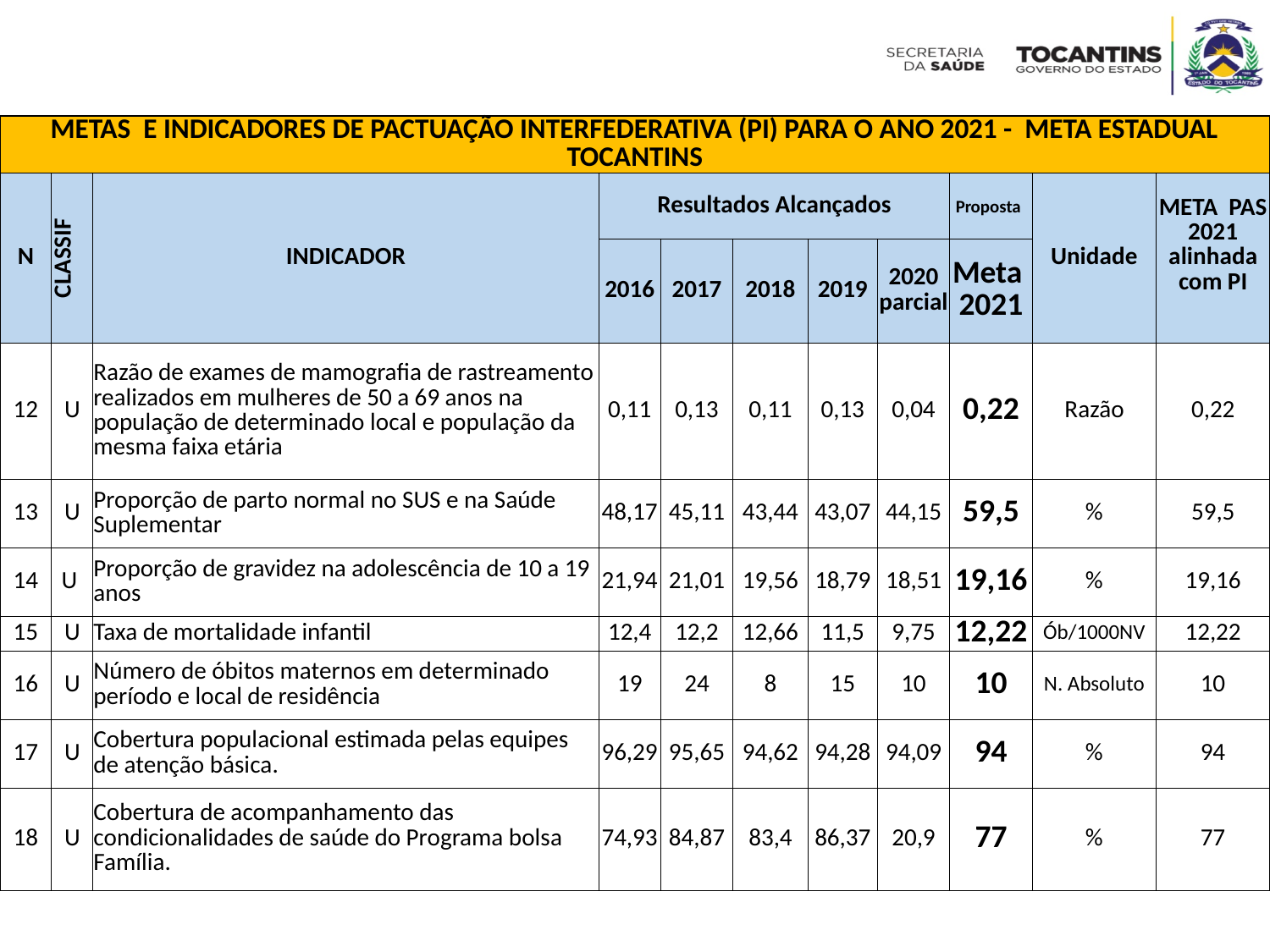

| METAS E INDICADORES DE PACTUAÇÃO INTERFEDERATIVA (PI) PARA O ANO 2021 - META ESTADUAL TOCANTINS |  |  |  |  |  |  |  |  |  |  |
| --- | --- | --- | --- | --- | --- | --- | --- | --- | --- | --- |
| N | CLASSIF | INDICADOR | Resultados Alcançados |  |  |  |  | Proposta | Unidade | META PAS 2021 alinhada com PI |
|  |  |  | 2016 | 2017 | 2018 | 2019 | 2020 parcial | Meta 2021 |  |  |
| 12 | U | Razão de exames de mamografia de rastreamento realizados em mulheres de 50 a 69 anos na população de determinado local e população da mesma faixa etária | 0,11 | 0,13 | 0,11 | 0,13 | 0,04 | 0,22 | Razão | 0,22 |
| 13 | U | Proporção de parto normal no SUS e na Saúde Suplementar | 48,17 | 45,11 | 43,44 | 43,07 | 44,15 | 59,5 | % | 59,5 |
| 14 | U | Proporção de gravidez na adolescência de 10 a 19 anos | 21,94 | 21,01 | 19,56 | 18,79 | 18,51 | 19,16 | % | 19,16 |
| 15 | U | Taxa de mortalidade infantil | 12,4 | 12,2 | 12,66 | 11,5 | 9,75 | 12,22 | Ób/1000NV | 12,22 |
| 16 | U | Número de óbitos maternos em determinado período e local de residência | 19 | 24 | 8 | 15 | 10 | 10 | N. Absoluto | 10 |
| 17 | U | Cobertura populacional estimada pelas equipes de atenção básica. | 96,29 | 95,65 | 94,62 | 94,28 | 94,09 | 94 | % | 94 |
| 18 | U | Cobertura de acompanhamento das condicionalidades de saúde do Programa bolsa Família. | 74,93 | 84,87 | 83,4 | 86,37 | 20,9 | 77 | % | 77 |